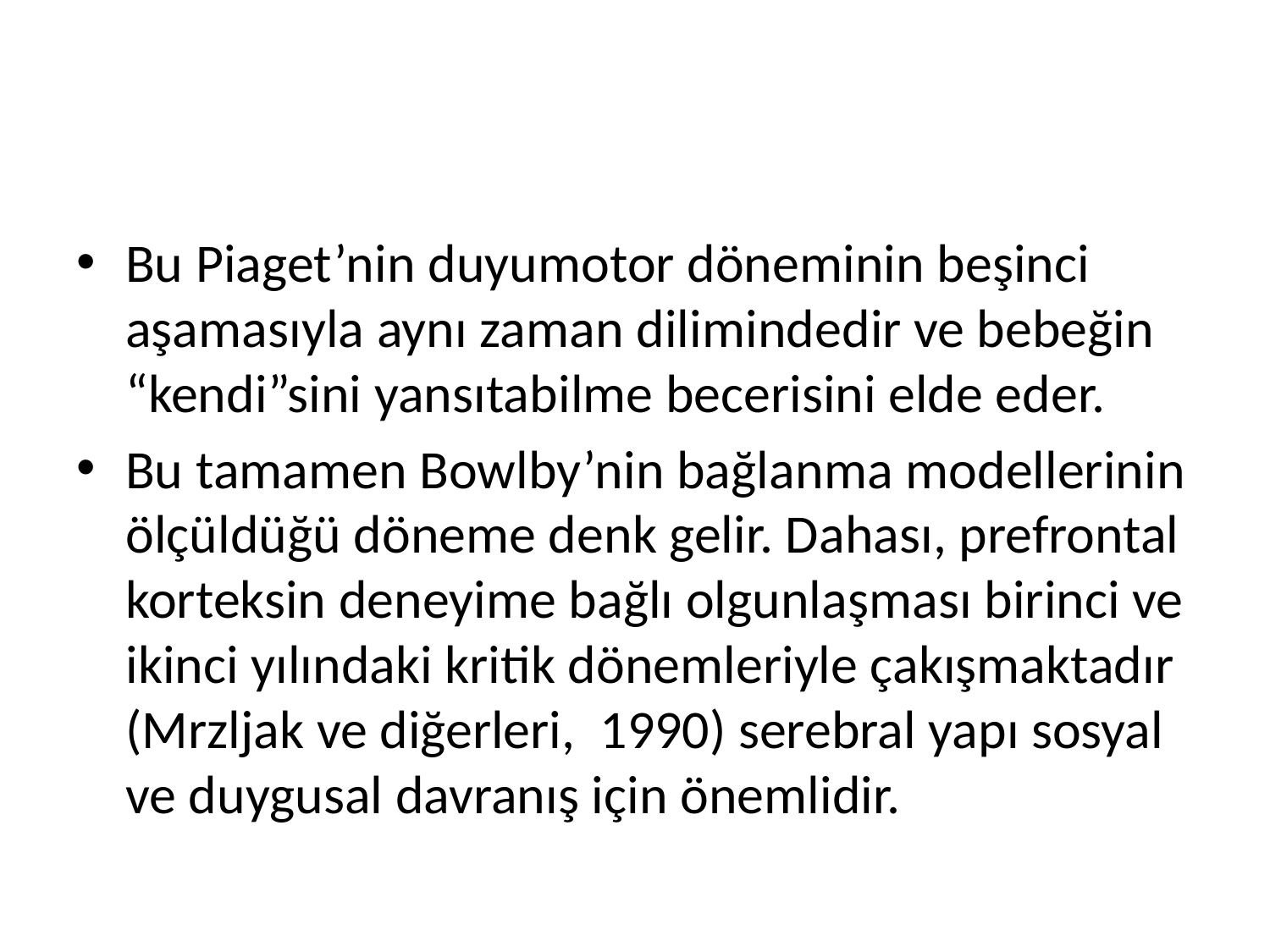

#
Bu Piaget’nin duyumotor döneminin beşinci aşamasıyla aynı zaman dilimindedir ve bebeğin “kendi”sini yansıtabilme becerisini elde eder.
Bu tamamen Bowlby’nin bağlanma modellerinin ölçüldüğü döneme denk gelir. Dahası, prefrontal korteksin deneyime bağlı olgunlaşması birinci ve ikinci yılındaki kritik dönemleriyle çakışmaktadır (Mrzljak ve diğerleri,  1990) serebral yapı sosyal ve duygusal davranış için önemlidir.